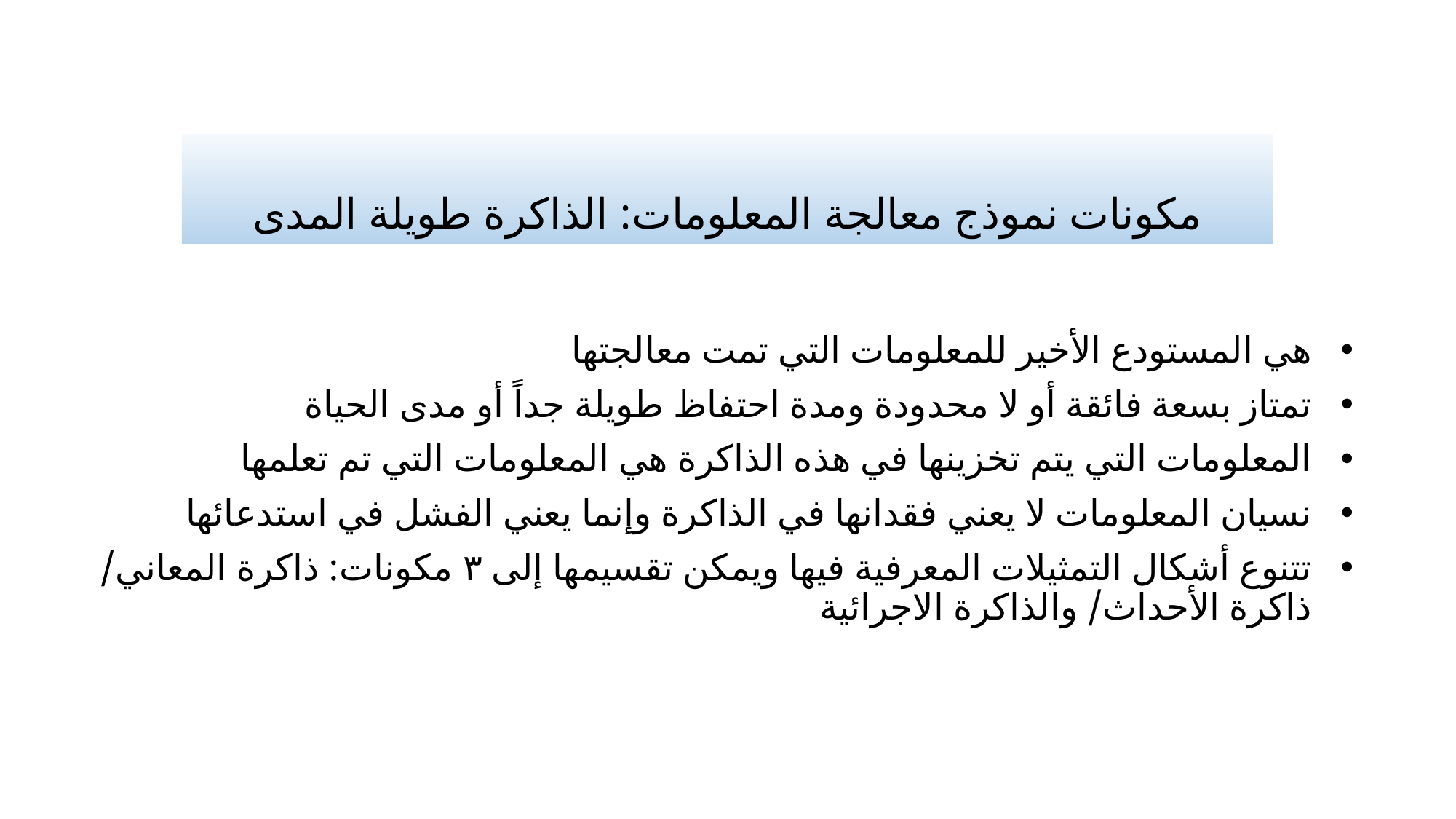

# مكونات نموذج معالجة المعلومات: الذاكرة طويلة المدى

هي المستودع الأخير للمعلومات التي تمت معالجتها
تمتاز بسعة فائقة أو لا محدودة ومدة احتفاظ طويلة جداً أو مدى الحياة
المعلومات التي يتم تخزينها في هذه الذاكرة هي المعلومات التي تم تعلمها
نسيان المعلومات لا يعني فقدانها في الذاكرة وإنما يعني الفشل في استدعائها
تتنوع أشكال التمثيلات المعرفية فيها ويمكن تقسيمها إلى ٣ مكونات: ذاكرة المعاني/ ذاكرة الأحداث/ والذاكرة الاجرائية